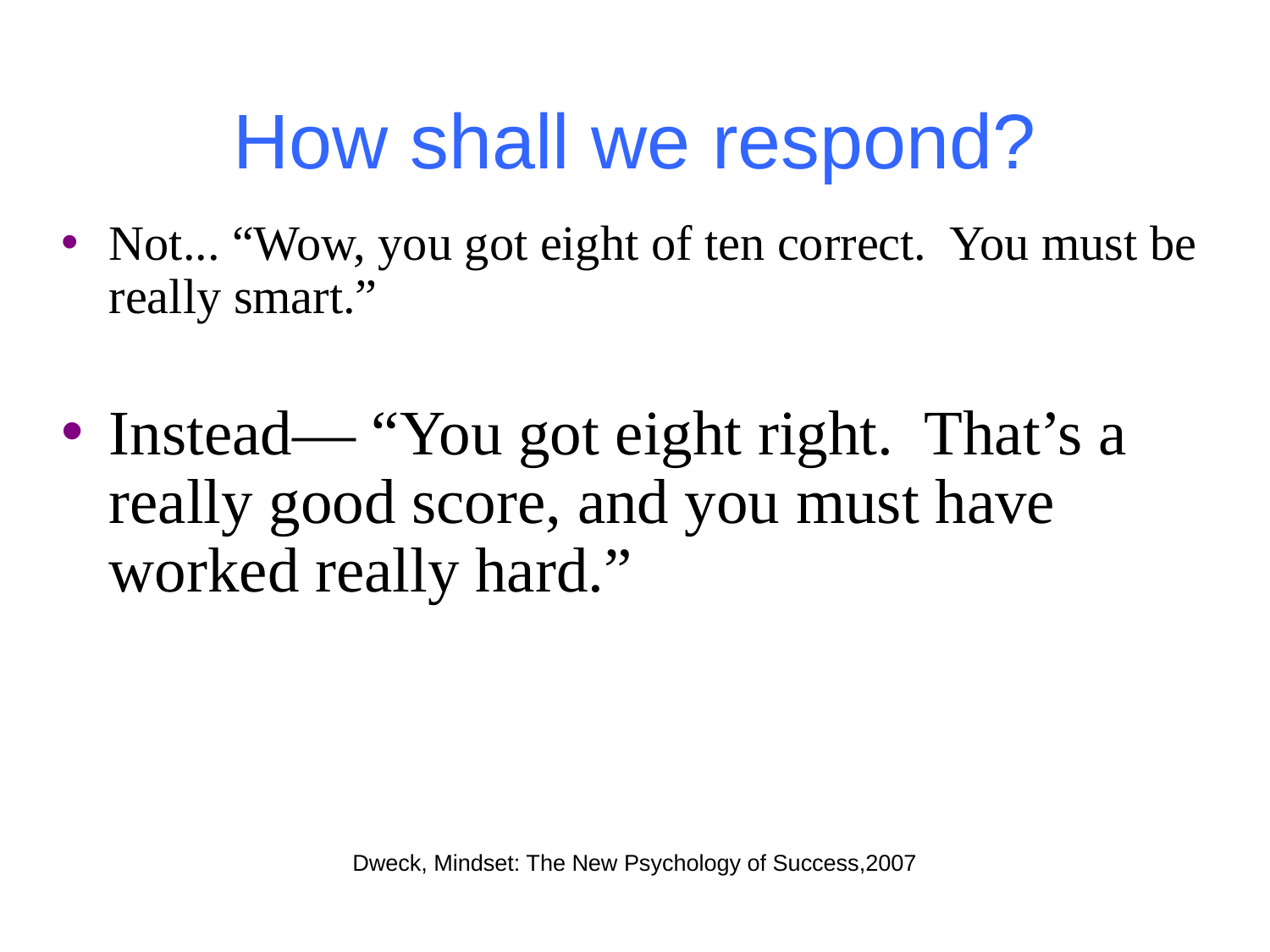

# How shall we respond?
Not... “Wow, you got eight of ten correct.  You must be really smart.”

Instead— “You got eight right.  That’s a really good score, and you must have worked really hard.”
Dweck, Mindset: The New Psychology of Success,2007